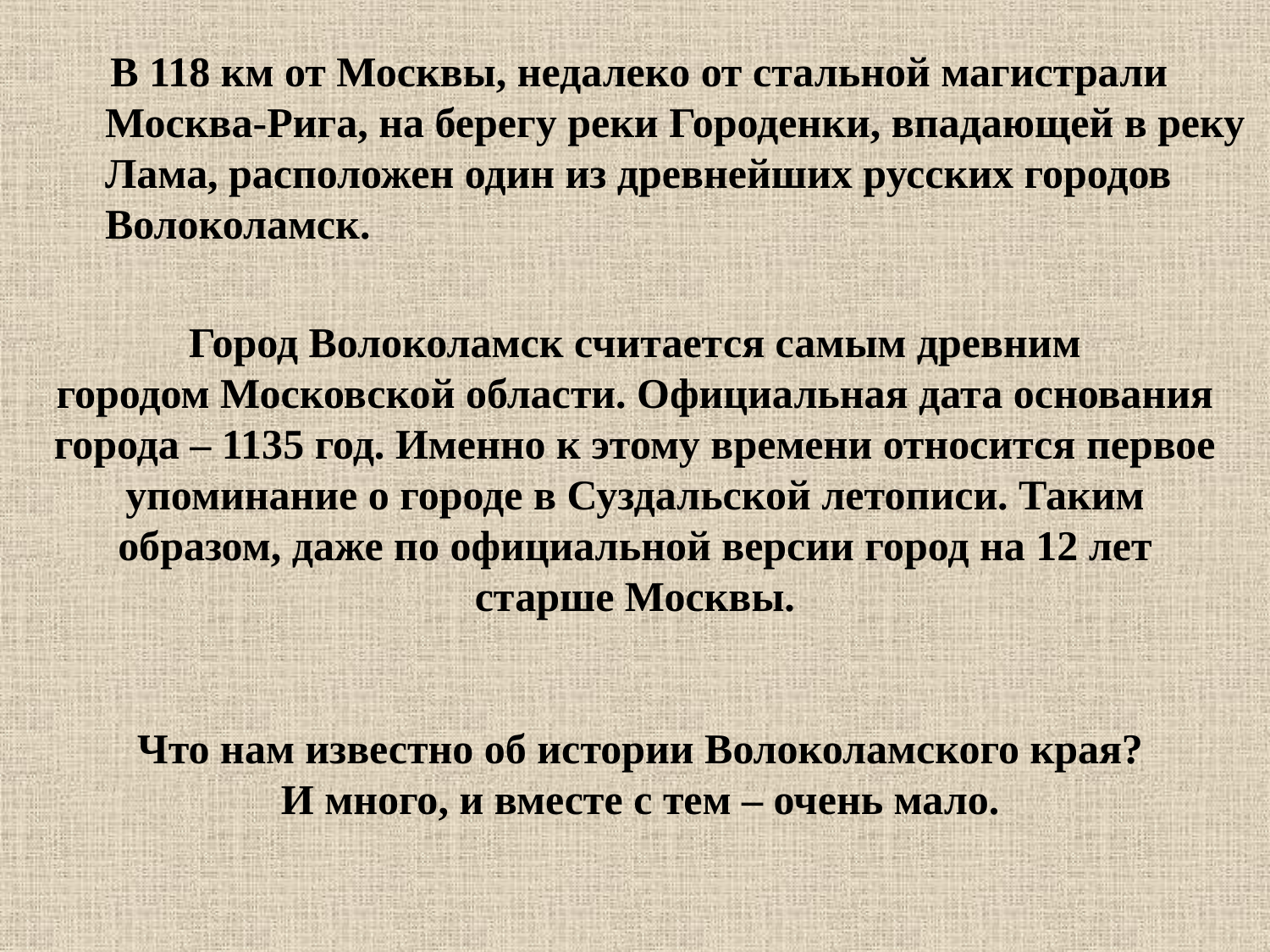

В 118 км от Москвы, недалеко от стальной магистрали Москва-Рига, на берегу реки Городенки, впадающей в реку Лама, расположен один из древнейших русских городов Волоколамск.

Город Волоколамск считается самым древним городом Московской области. Официальная дата основания города – 1135 год. Именно к этому времени относится первое упоминание о городе в Суздальской летописи. Таким образом, даже по официальной версии город на 12 лет старше Москвы.

 Что нам известно об истории Волоколамского края?
 И много, и вместе с тем – очень мало.